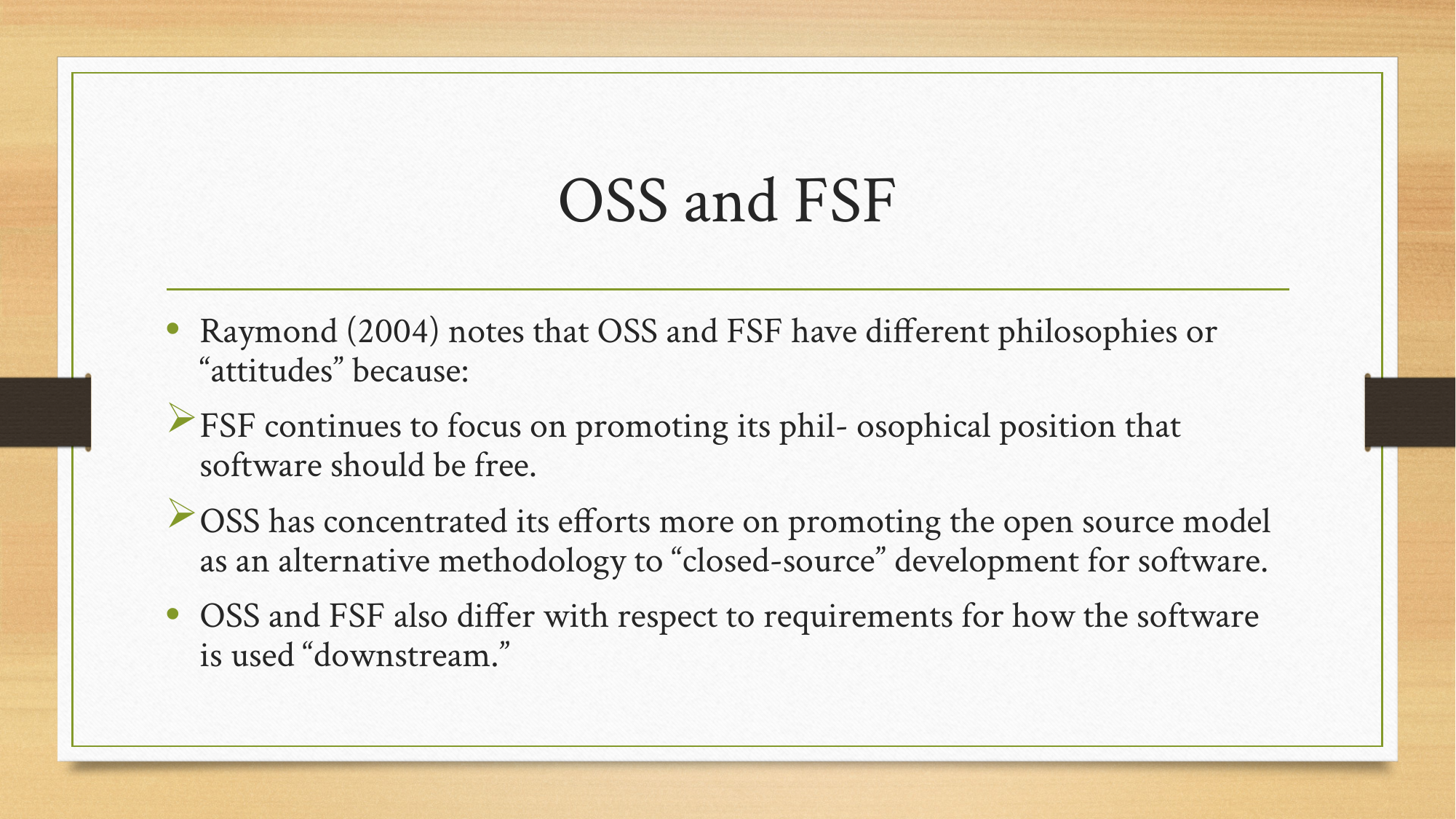

# OSS and FSF
Raymond (2004) notes that OSS and FSF have different philosophies or “attitudes” because:
FSF continues to focus on promoting its phil- osophical position that software should be free.
OSS has concentrated its efforts more on promoting the open source model as an alternative methodology to “closed-source” development for software.
OSS and FSF also differ with respect to requirements for how the software is used “downstream.”